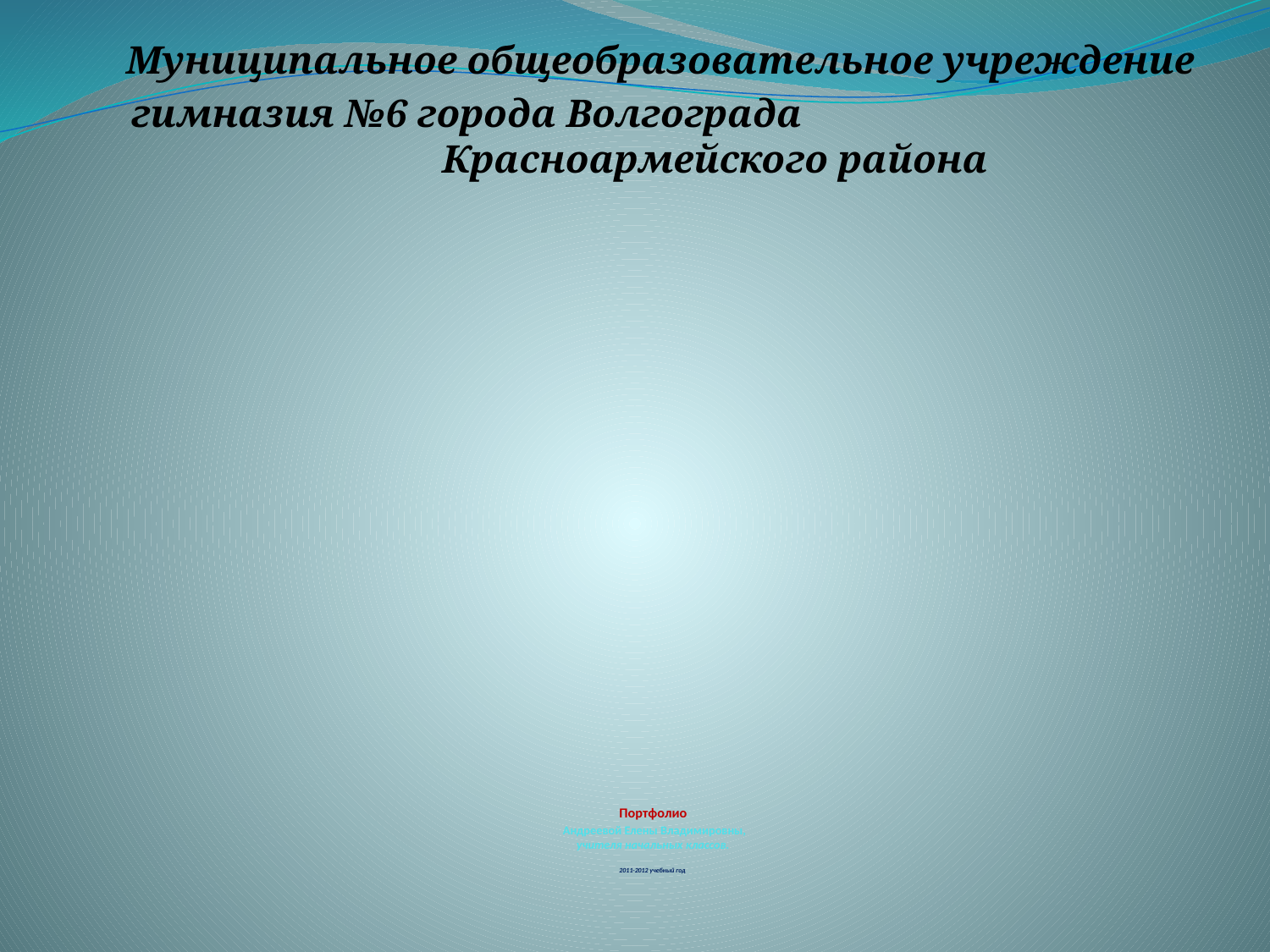

Муниципальное общеобразовательное учреждение
 гимназия №6 города Волгограда                                                    Красноармейского района

# Портфолио Андреевой Елены Владимировны, учителя начальных классов. 2011-2012 учебный год